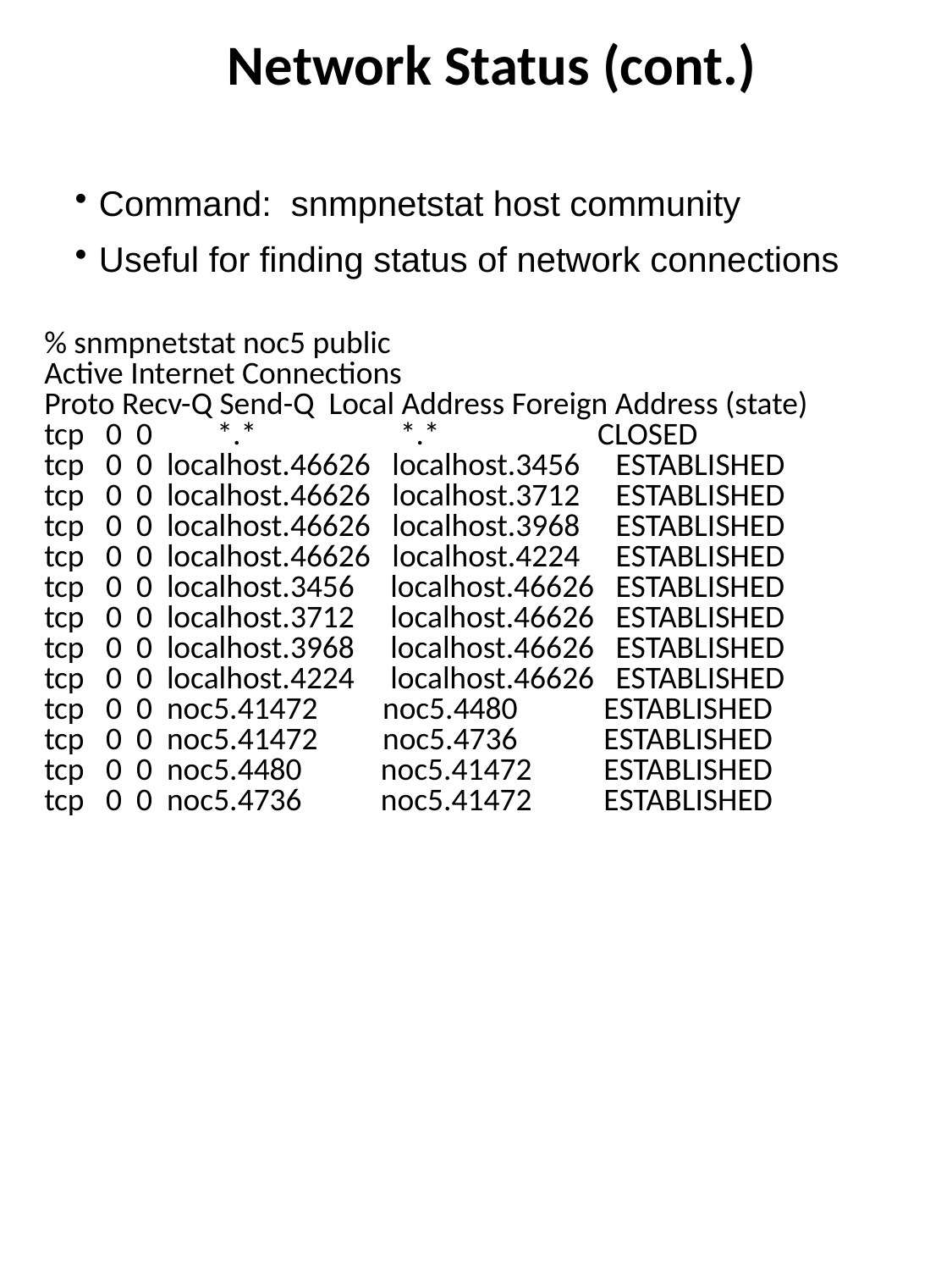

Network Status (cont.)
Command:  snmpnetstat host community
Useful for finding status of network connections
% snmpnetstat noc5 public
Active Internet Connections
Proto Recv-Q Send-Q  Local Address Foreign Address (state)
tcp   0  0         *.*                    *.*                      CLOSED
tcp   0  0  localhost.46626   localhost.3456     ESTABLISHED
tcp   0  0  localhost.46626   localhost.3712     ESTABLISHED
tcp   0  0  localhost.46626   localhost.3968     ESTABLISHED
tcp   0  0  localhost.46626   localhost.4224     ESTABLISHED
tcp   0  0  localhost.3456     localhost.46626   ESTABLISHED
tcp   0  0  localhost.3712     localhost.46626   ESTABLISHED
tcp   0  0  localhost.3968     localhost.46626   ESTABLISHED
tcp   0  0  localhost.4224     localhost.46626   ESTABLISHED
tcp   0  0  noc5.41472         noc5.4480            ESTABLISHED
tcp   0  0  noc5.41472         noc5.4736            ESTABLISHED
tcp   0  0  noc5.4480           noc5.41472          ESTABLISHED
tcp   0  0  noc5.4736           noc5.41472          ESTABLISHED